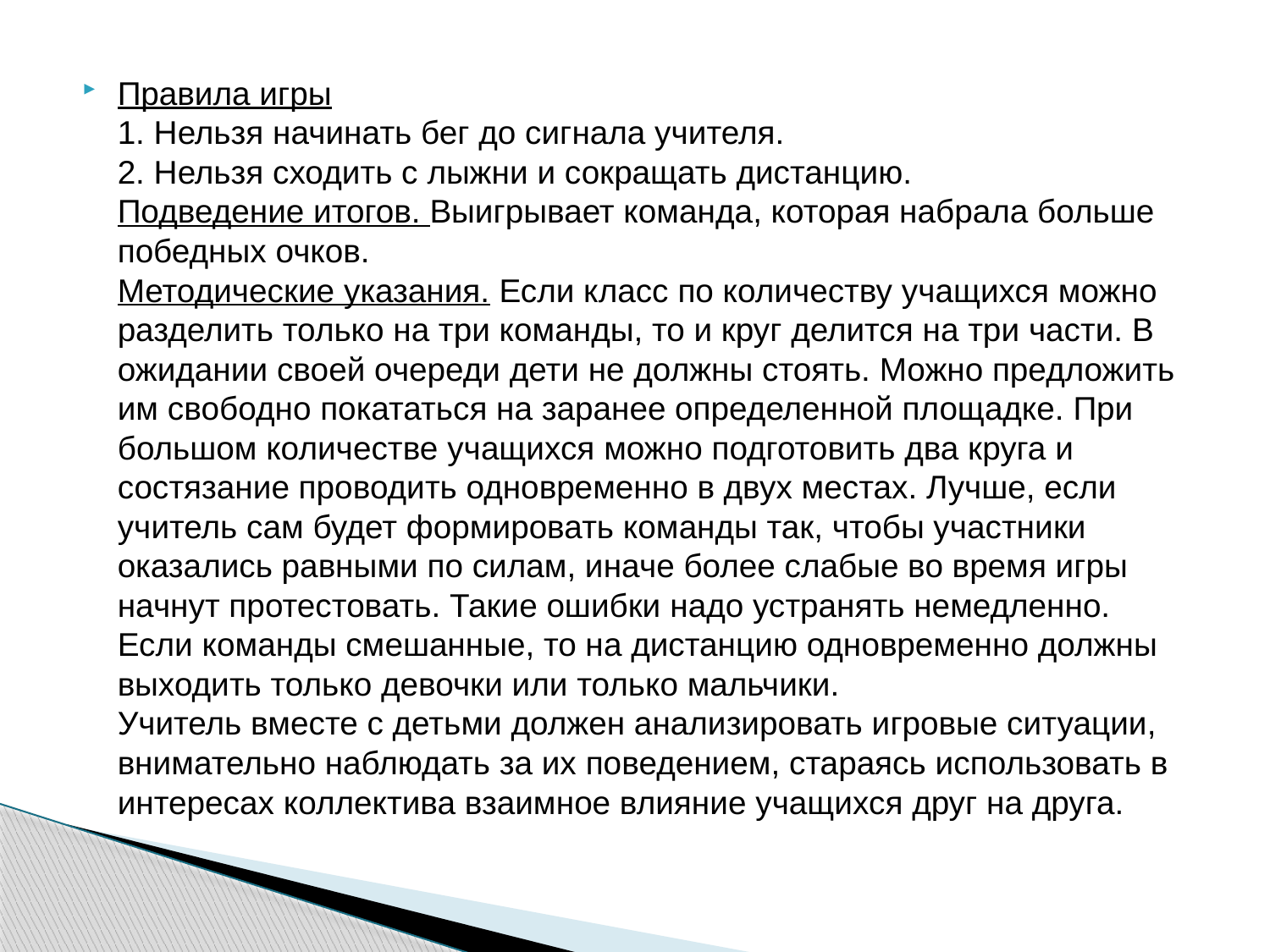

Правила игры
1. Нельзя начинать бег до сигнала учителя.
2. Нельзя сходить с лыжни и сокращать дистанцию.
Подведение итогов. Выигрывает команда, которая набрала больше победных очков.
Методические указания. Если класс по количеству учащихся можно разделить только на три команды, то и круг делится на три части. В ожидании своей очереди дети не должны стоять. Можно предложить им свободно покататься на заранее определенной площадке. При большом количестве учащихся можно подготовить два круга и состязание проводить одновременно в двух местах. Лучше, если учитель сам будет формировать команды так, чтобы участники оказались равными по силам, иначе более слабые во время игры начнут протестовать. Такие ошибки надо устранять немедленно. Если команды смешанные, то на дистанцию одновременно должны выходить только девочки или только мальчики. 
Учитель вместе с детьми должен анализировать игровые ситуации, внимательно наблюдать за их поведением, стараясь использовать в интересах коллектива взаимное влияние учащихся друг на друга.